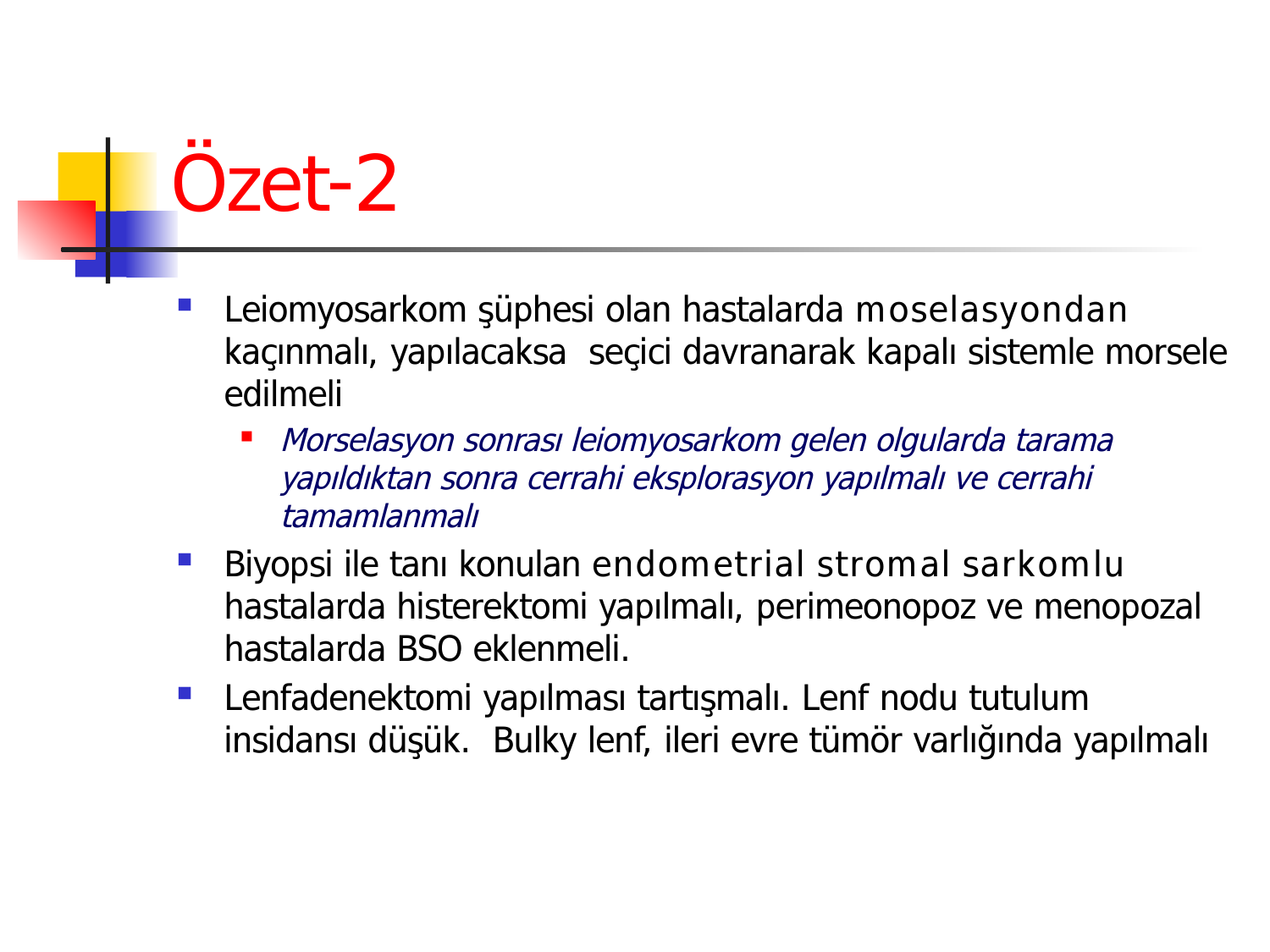

# Özet-2
Leiomyosarkom şüphesi olan hastalarda moselasyondan kaçınmalı, yapılacaksa  seçici davranarak kapalı sistemle morsele edilmeli
Morselasyon sonrası leiomyosarkom gelen olgularda tarama yapıldıktan sonra cerrahi eksplorasyon yapılmalı ve cerrahi tamamlanmalı
Biyopsi ile tanı konulan endometrial stromal sarkomlu hastalarda histerektomi yapılmalı, perimeonopoz ve menopozal hastalarda BSO eklenmeli.
Lenfadenektomi yapılması tartışmalı. Lenf nodu tutulum insidansı düşük.  Bulky lenf, ileri evre tümör varlığında yapılmalı